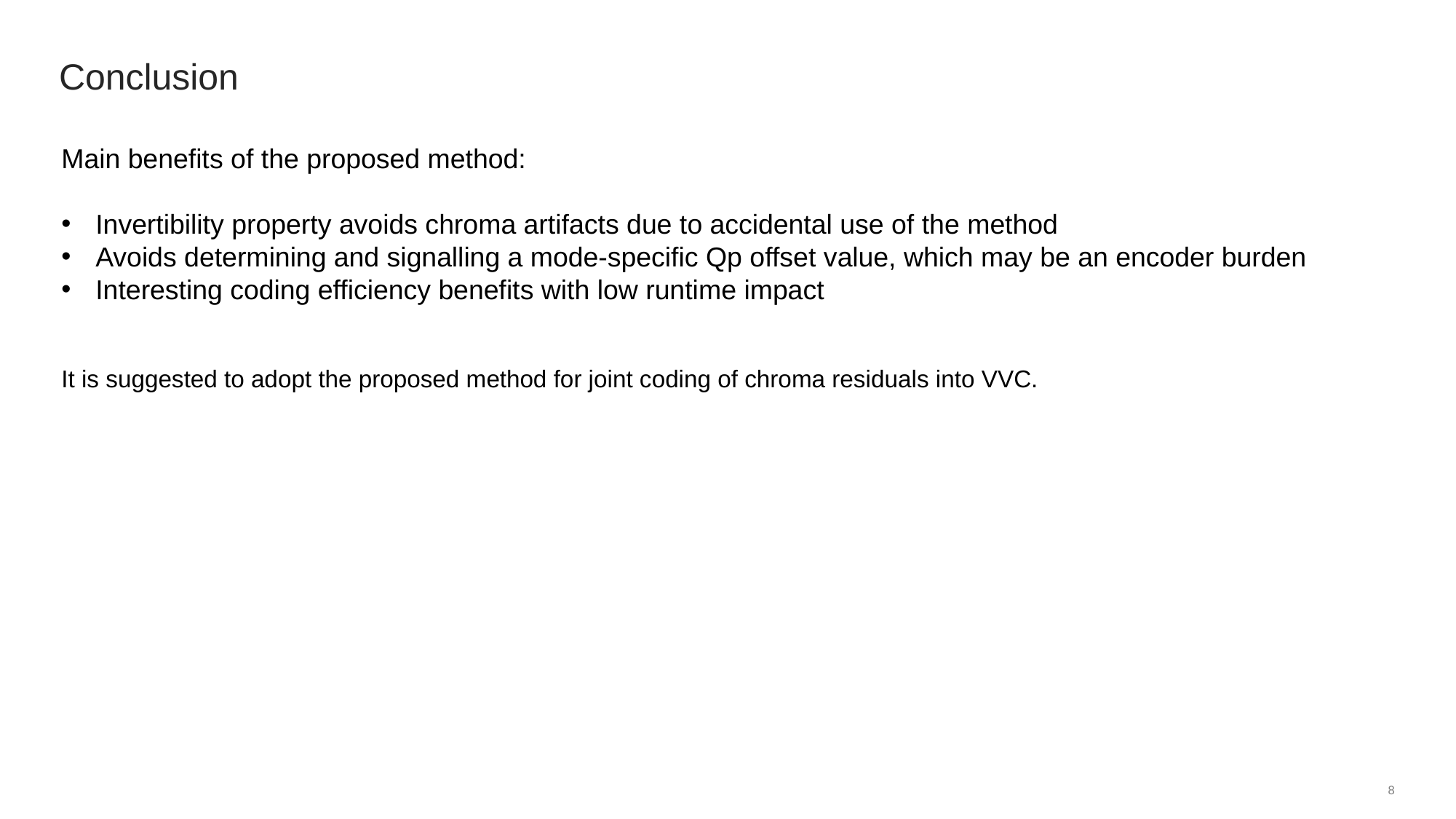

Conclusion

Main benefits of the proposed method:

Invertibility property avoids chroma artifacts due to accidental use of the method
Avoids determining and signalling a mode-specific Qp offset value, which may be an encoder burden
Interesting coding efficiency benefits with low runtime impact

It is suggested to adopt the proposed method for joint coding of chroma residuals into VVC.